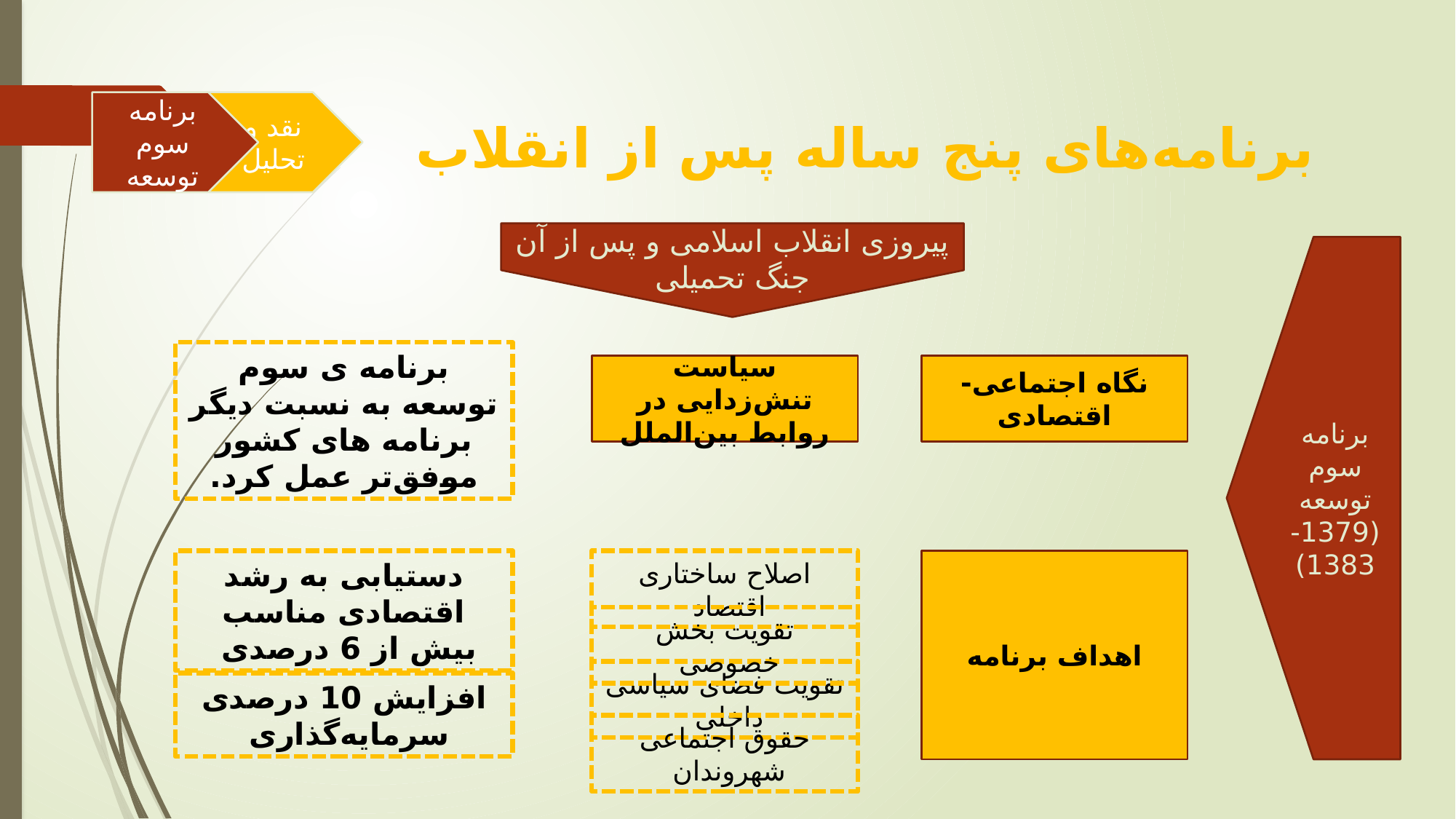

پیروزی انقلاب اسلامی و پس از آن جنگ تحمیلی
برنامه سوم توسعه
نقد و تحلیل
برنامه‌های پنج ساله پس از انقلاب
برنامه سوم توسعه (1379-1383)
سیاست تنش‌زدایی در روابط بین‌الملل
نگاه اجتماعی-اقتصادی
برنامه ی سوم توسعه به نسبت دیگر برنامه های کشور موفق‌تر عمل کرد.
دستیابی به رشد اقتصادی مناسب بیش از 6 درصدی
اصلاح ساختاری اقتصاد
اهداف برنامه
تقویت بخش خصوصی
تقویت فضای سیاسی داخلی
افزایش 10 درصدی سرمایه‌گذاری
حقوق اجتماعی شهروندان